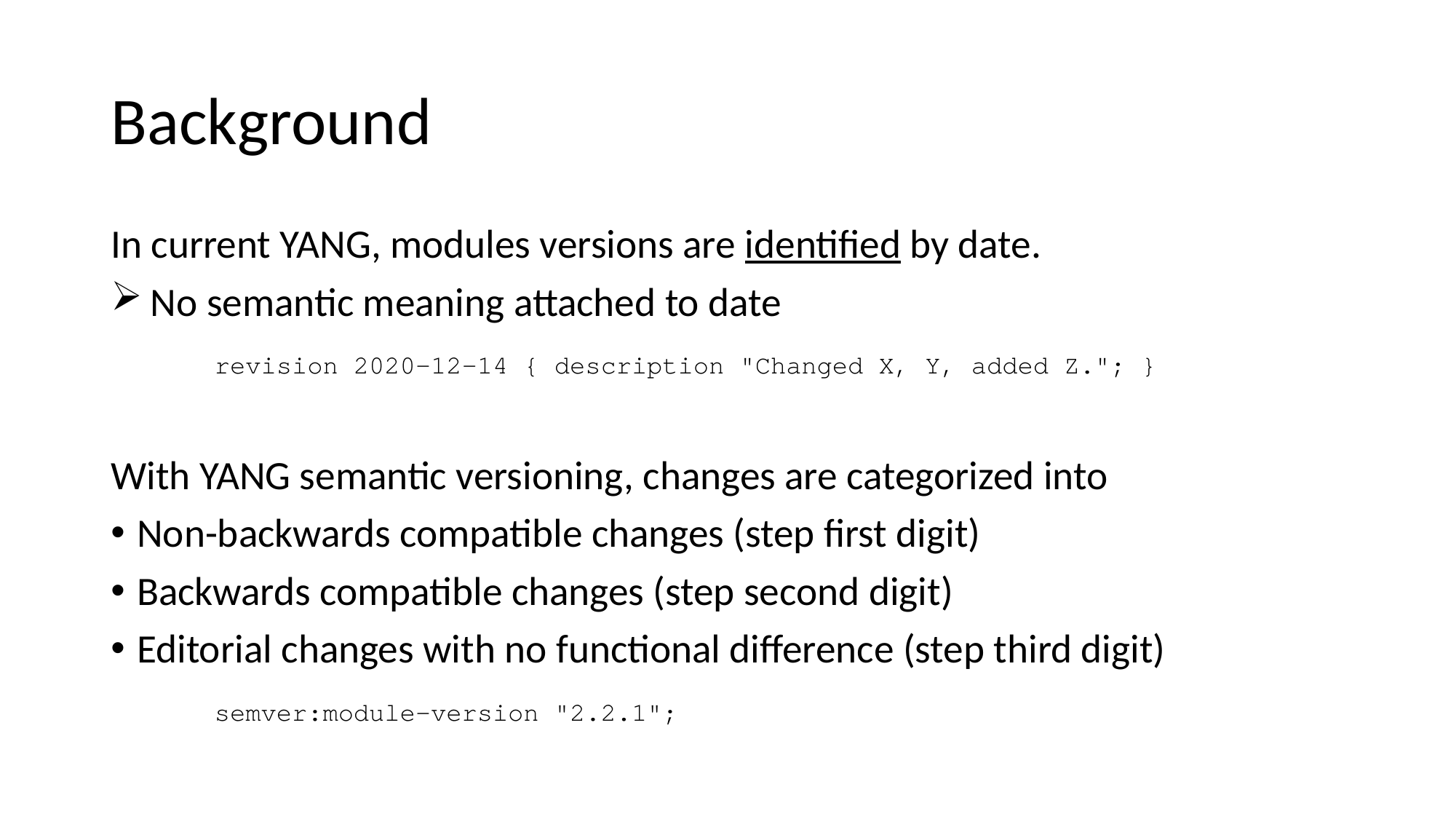

# Background
In current YANG, modules versions are identified by date.
 No semantic meaning attached to date
	revision 2020-12-14 { description "Changed X, Y, added Z."; }

With YANG semantic versioning, changes are categorized into
Non-backwards compatible changes (step first digit)
Backwards compatible changes (step second digit)
Editorial changes with no functional difference (step third digit)
	semver:module-version "2.2.1";